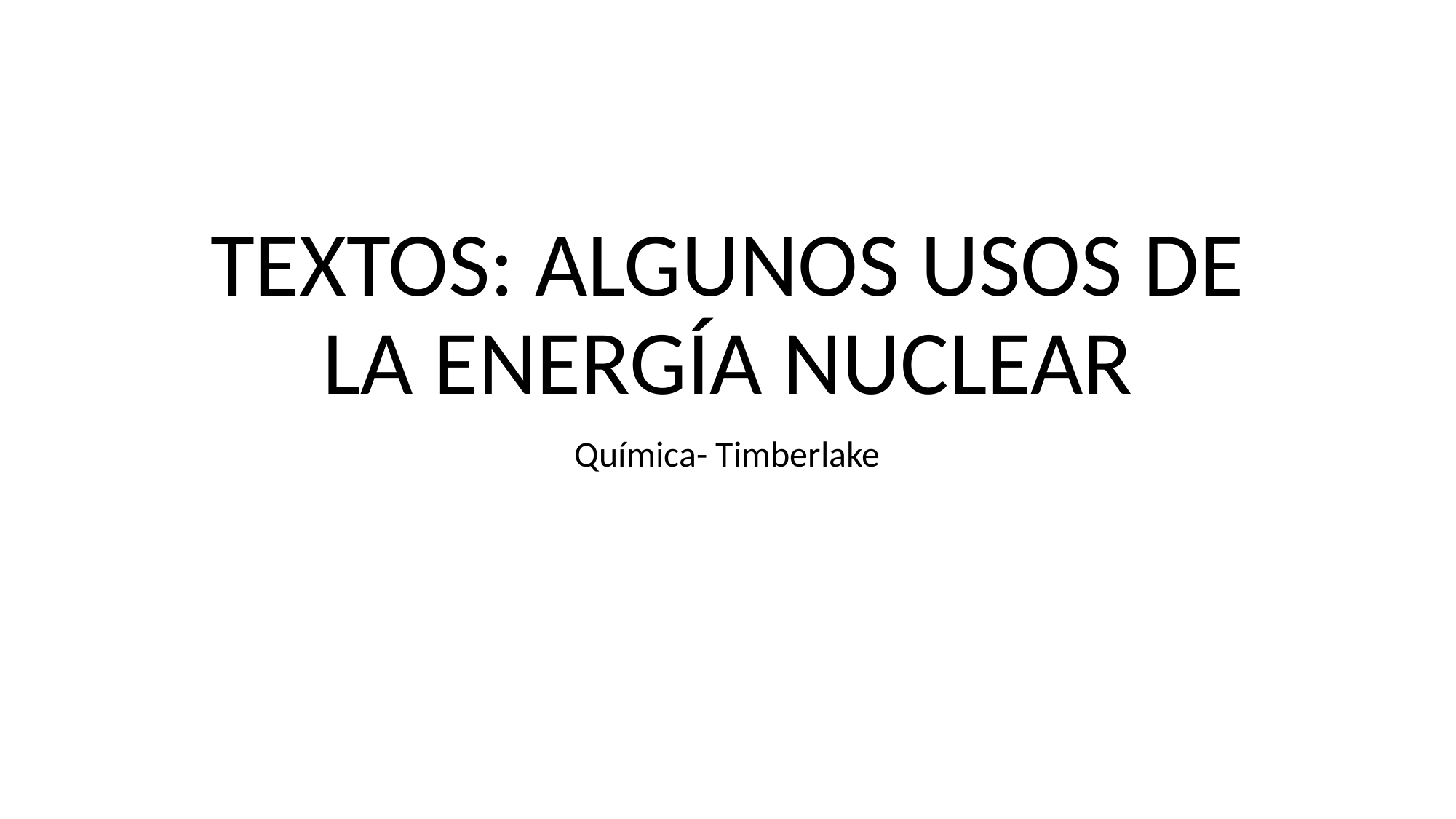

# TEXTOS: ALGUNOS USOS DE LA ENERGÍA NUCLEAR
Química- Timberlake